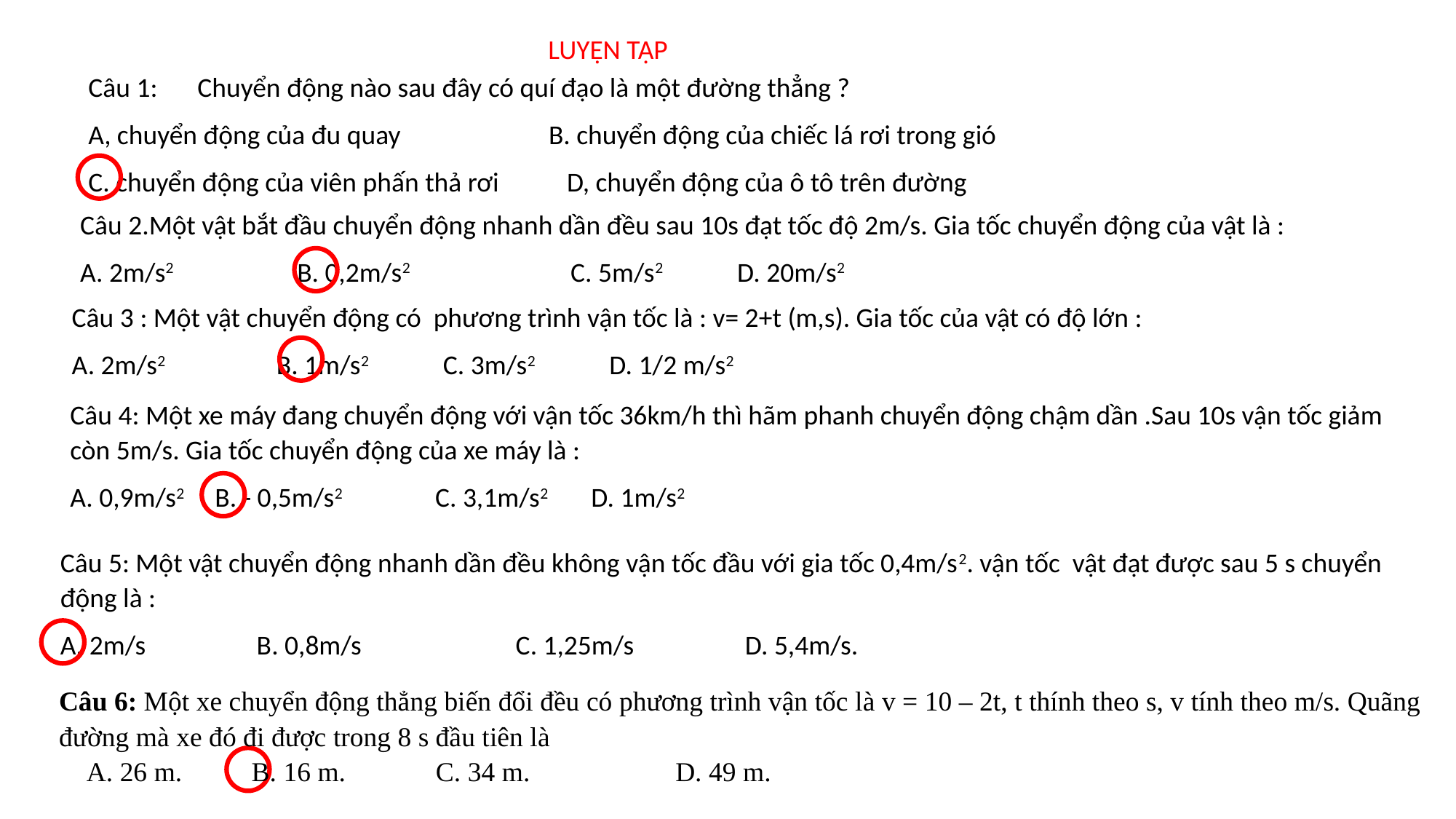

LUYỆN TẬP
Câu 1: 	Chuyển động nào sau đây có quí đạo là một đường thẳng ?
A, chuyển động của đu quay                        B. chuyển động của chiếc lá rơi trong gió
C. chuyển động của viên phấn thả rơi           D, chuyển động của ô tô trên đường

Câu 2.Một vật bắt đầu chuyển động nhanh dần đều sau 10s đạt tốc độ 2m/s. Gia tốc chuyển động của vật là :
A. 2m/s2                    B. 0,2m/s2                          C. 5m/s2            D. 20m/s2

Câu 3 : Một vật chuyển động có  phương trình vận tốc là : v= 2+t (m,s). Gia tốc của vật có độ lớn :
A. 2m/s2                  B. 1m/s2            C. 3m/s2            D. 1/2 m/s2

Câu 4: Một xe máy đang chuyển động với vận tốc 36km/h thì hãm phanh chuyển động chậm dần .Sau 10s vận tốc giảm còn 5m/s. Gia tốc chuyển động của xe máy là :
A. 0,9m/s2     B. - 0,5m/s2               C. 3,1m/s2       D. 1m/s2

Câu 5: Một vật chuyển động nhanh dần đều không vận tốc đầu với gia tốc 0,4m/s2. vận tốc  vật đạt được sau 5 s chuyển động là :
A. 2m/s                  B. 0,8m/s                         C. 1,25m/s                  D. 5,4m/s.

Câu 6: Một xe chuyển động thẳng biến đổi đều có phương trình vận tốc là v = 10 – 2t, t thính theo s, v tính theo m/s. Quãng đường mà xe đó đi được trong 8 s đầu tiên là
    A. 26 m.          B. 16 m.             C. 34 m.                     D. 49 m.